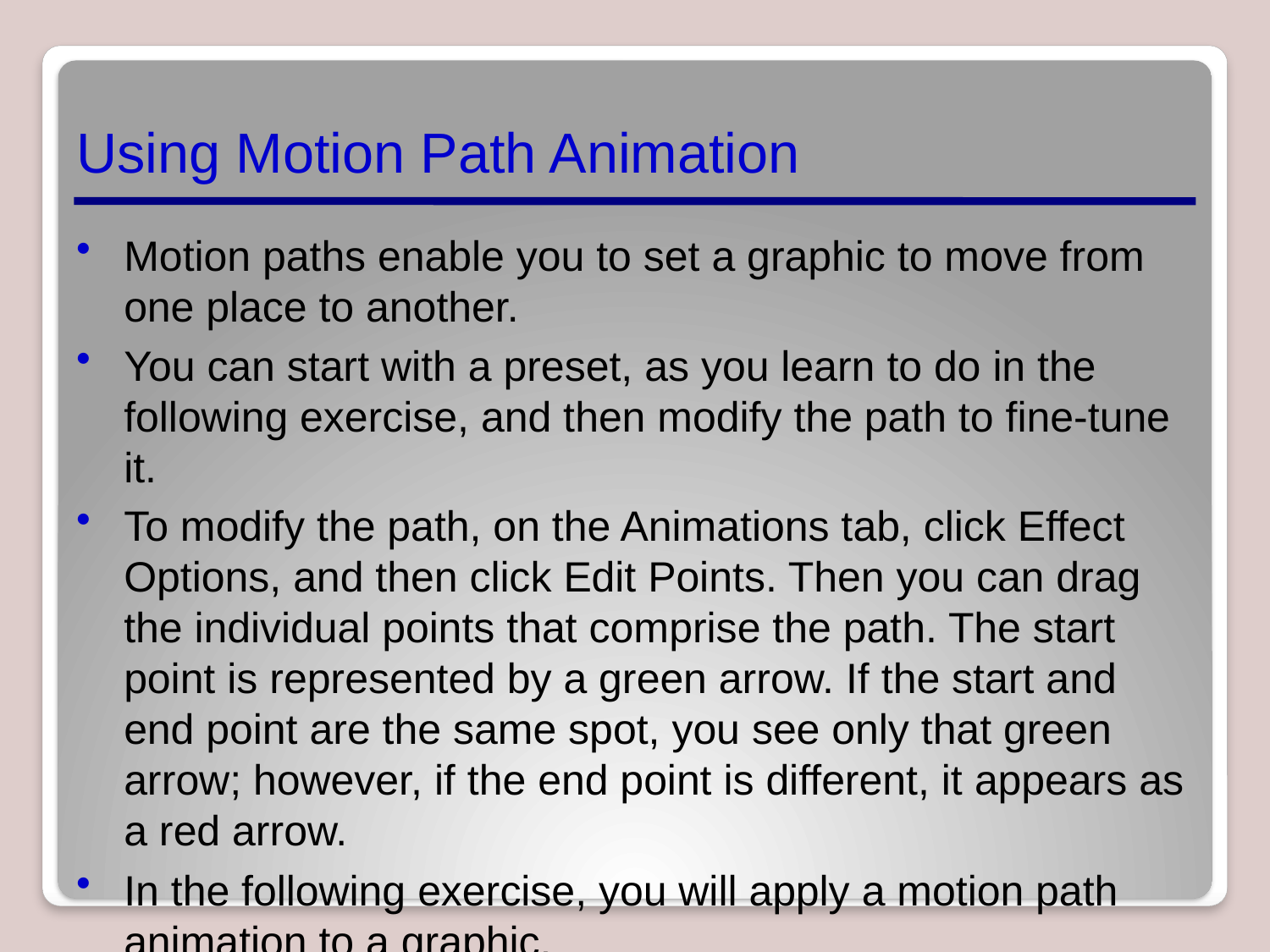

# Using Motion Path Animation
Motion paths enable you to set a graphic to move from one place to another.
You can start with a preset, as you learn to do in the following exercise, and then modify the path to fine-tune it.
To modify the path, on the Animations tab, click Effect Options, and then click Edit Points. Then you can drag the individual points that comprise the path. The start point is represented by a green arrow. If the start and end point are the same spot, you see only that green arrow; however, if the end point is different, it appears as a red arrow.
In the following exercise, you will apply a motion path animation to a graphic.